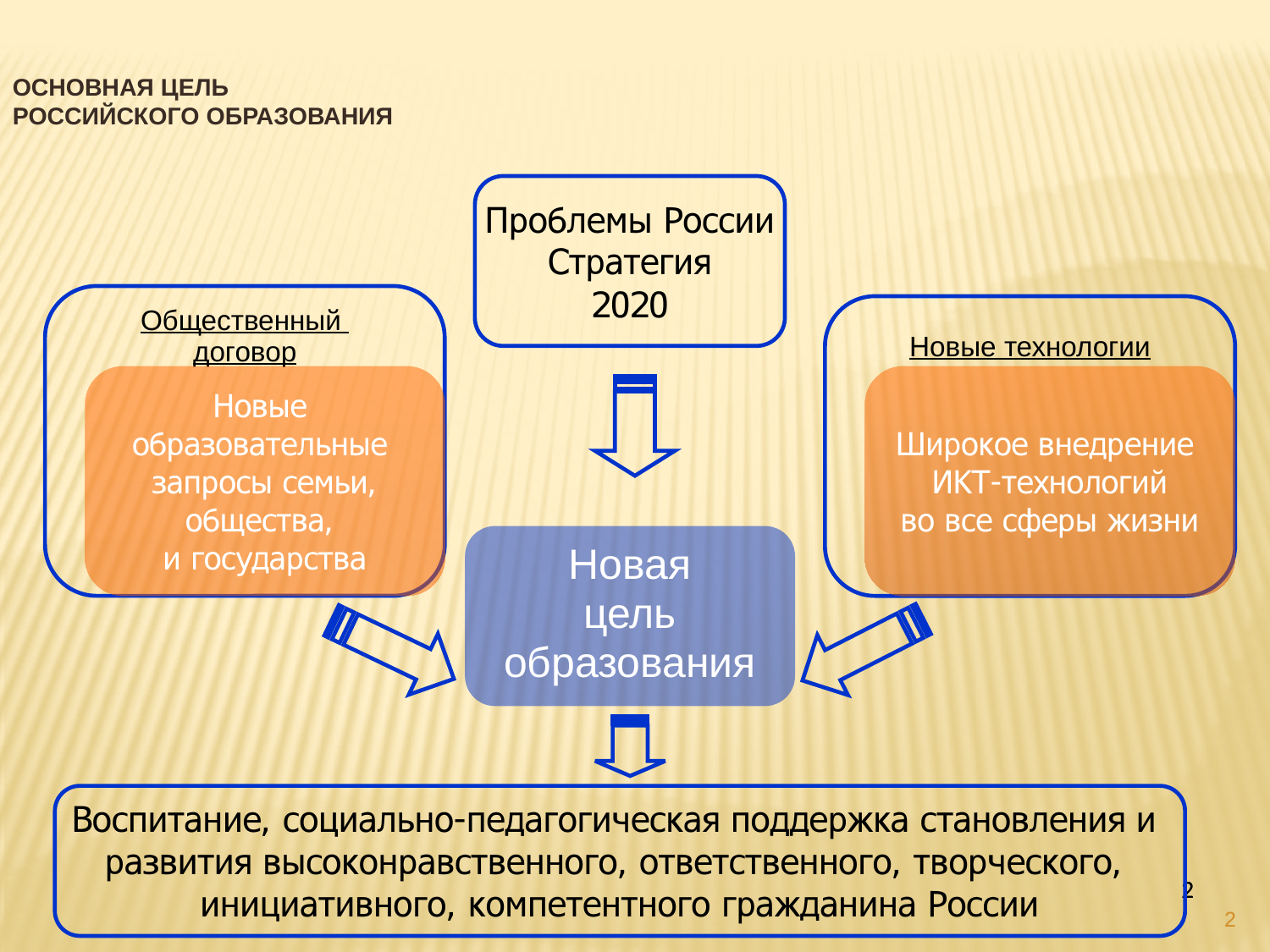

Основная цель
российского образования
Проблемы России
Стратегия
2020

Общественный
договор

Новые технологии

Новые
образовательные
запросы семьи,
общества,
и государства
Широкое внедрение
ИКТ-технологий
во все сферы жизни

Новая
цель
образования

Воспитание, социально-педагогическая поддержка становления и
развития высоконравственного, ответственного, творческого,
инициативного, компетентного гражданина России
2
2
2